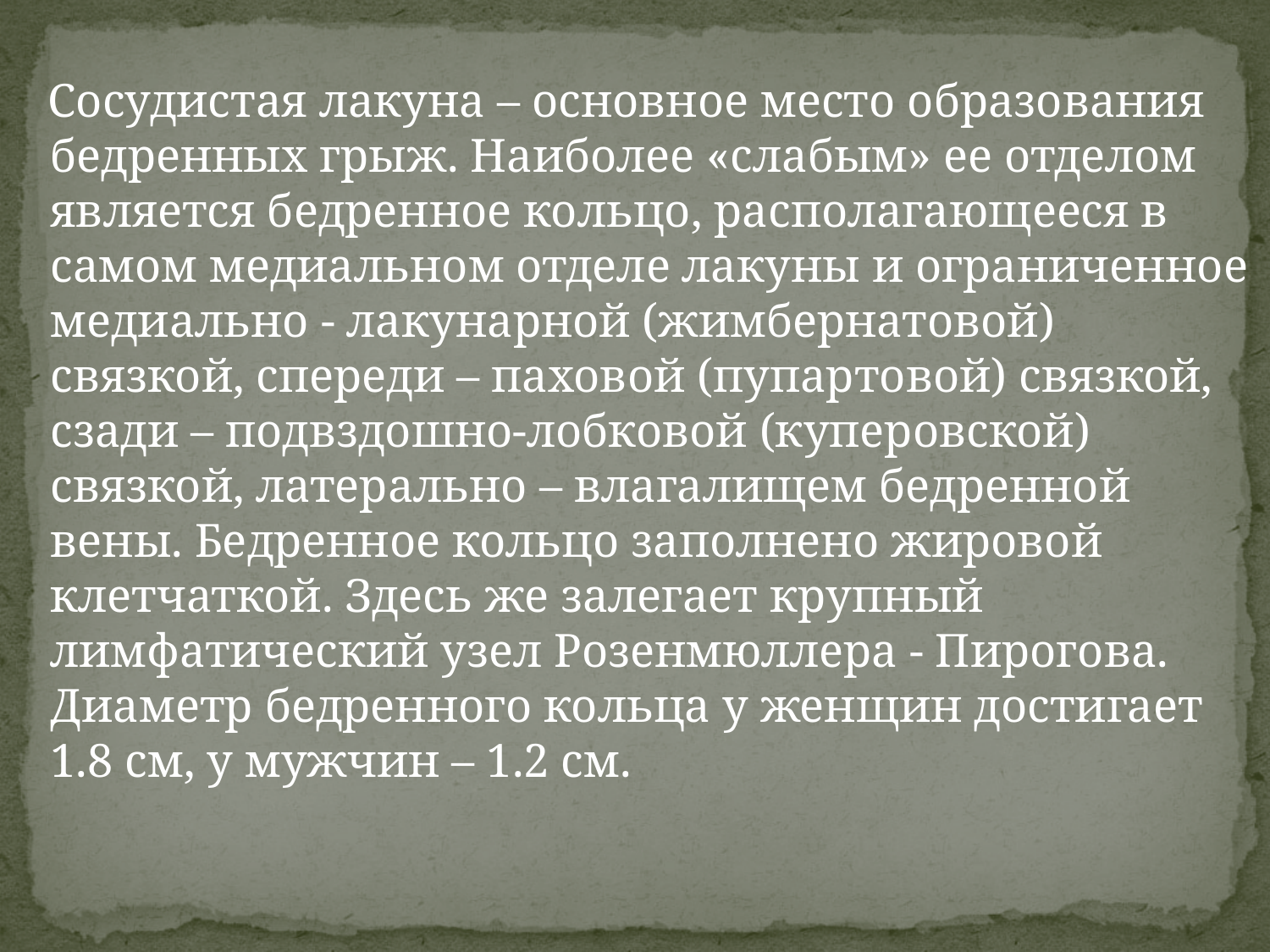

Сосудистая лакуна – основное место образования бедренных грыж. Наиболее «слабым» ее отделом является бедренное кольцо, располагающееся в самом медиальном отделе лакуны и ограниченное медиально - лакунарной (жимбернатовой) связкой, спереди – паховой (пупартовой) связкой, сзади – подвздошно-лобковой (куперовской) связкой, латерально – влагалищем бедренной вены. Бедренное кольцо заполнено жировой клетчаткой. Здесь же залегает крупный лимфатический узел Розенмюллера - Пирогова. Диаметр бедренного кольца у женщин достигает 1.8 см, у мужчин – 1.2 см.